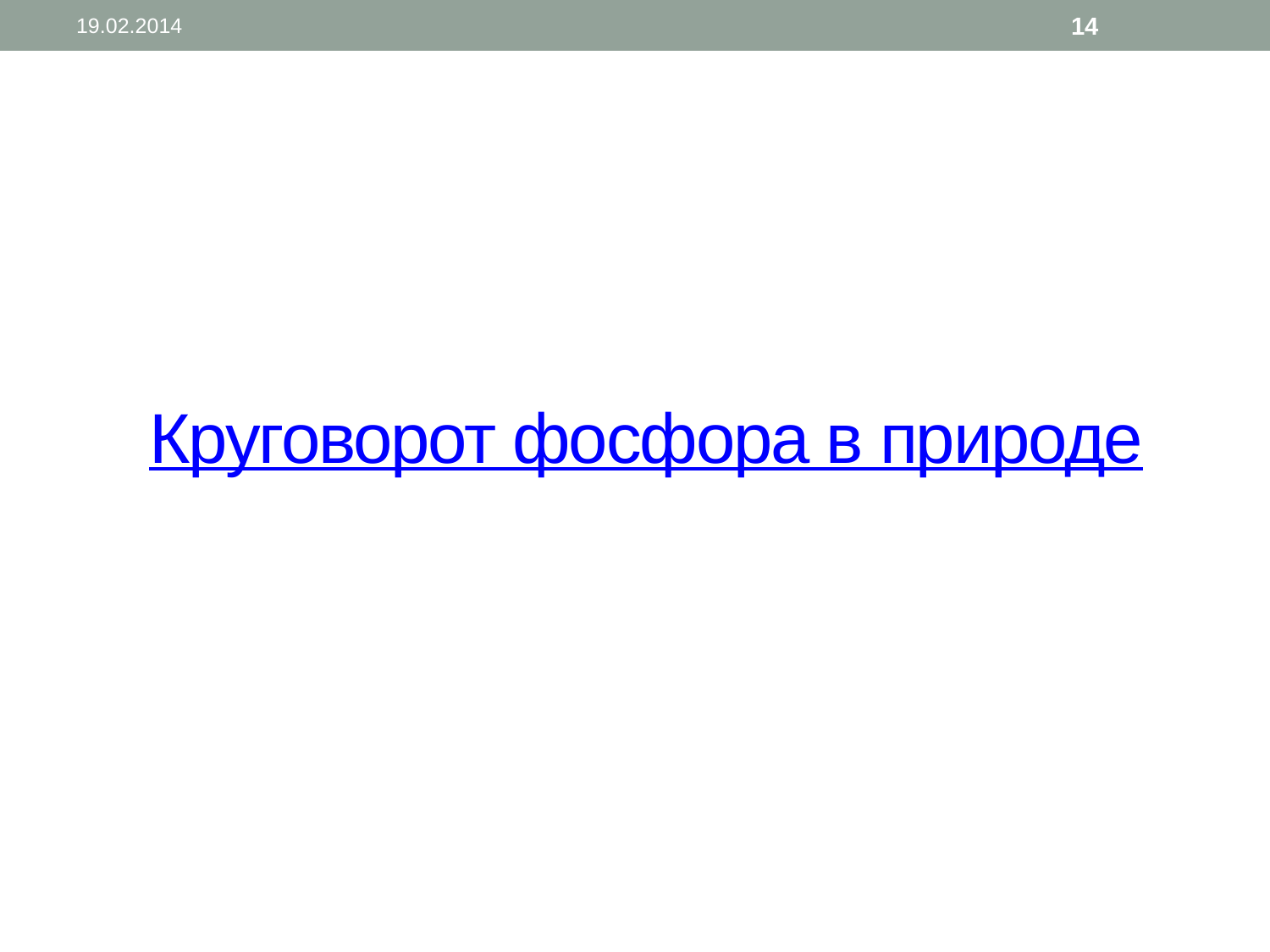

19.02.2014
14
# Круговорот фосфора в природе